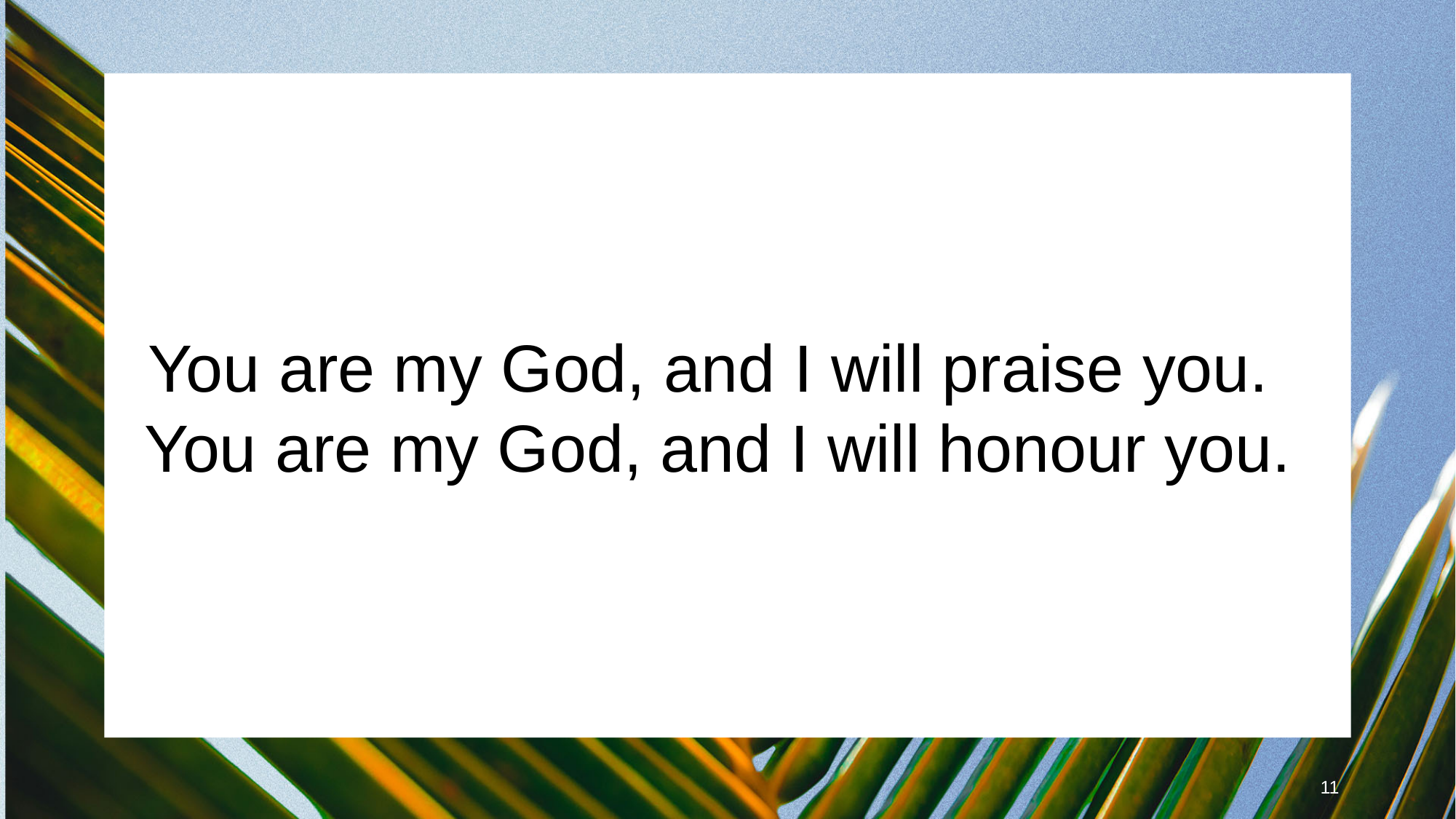

You are my God, and I will praise you.  
You are my God, and I will honour you.
11